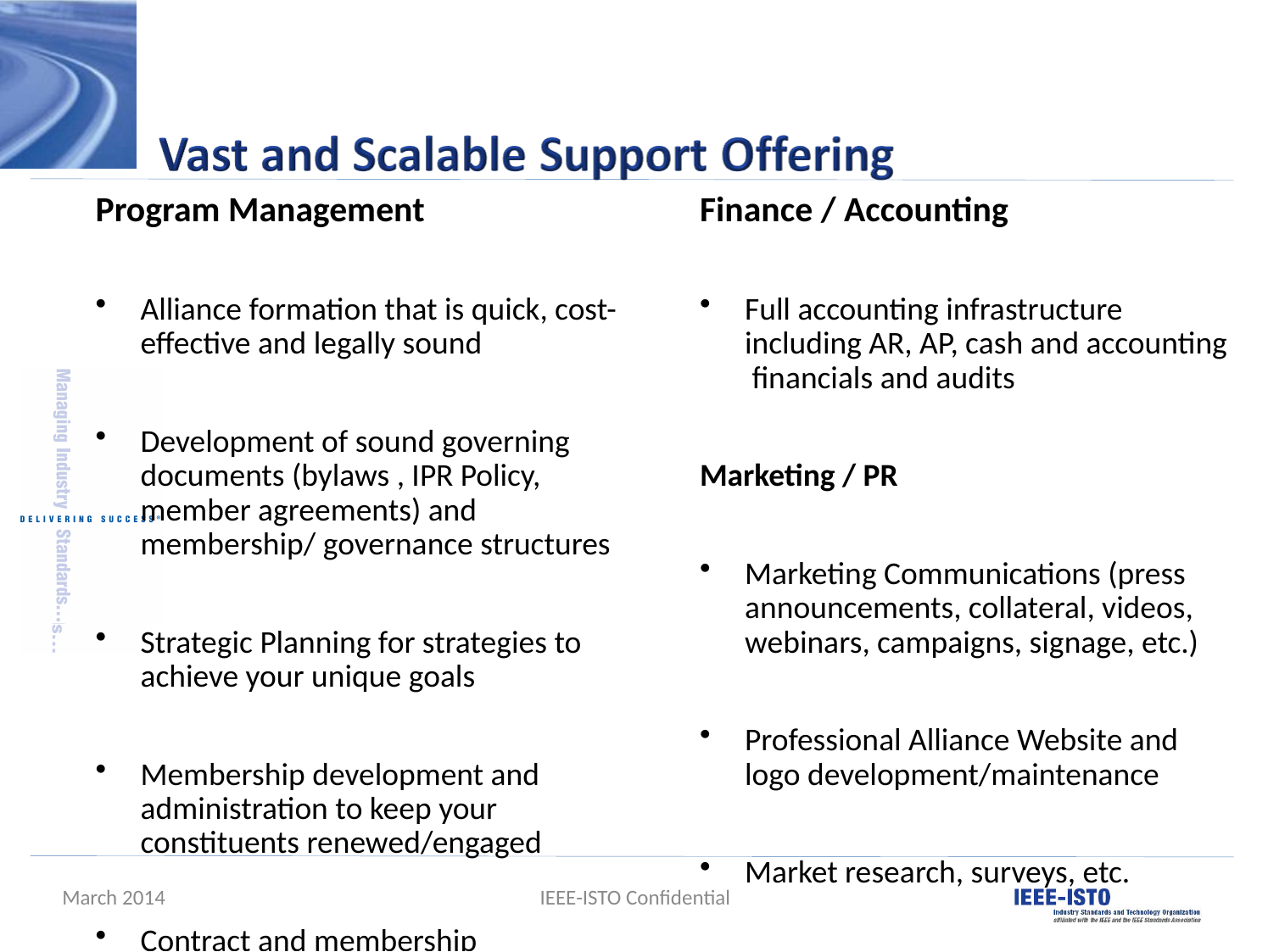

Program Management
Alliance formation that is quick, cost-effective and legally sound
Development of sound governing documents (bylaws , IPR Policy, member agreements) and membership/ governance structures
Strategic Planning for strategies to achieve your unique goals
Membership development and administration to keep your constituents renewed/engaged
Contract and membership administration
Legal administration handling risk exposure (antitrust), IP protection, trademarks, etc.
Finance / Accounting
Full accounting infrastructure including AR, AP, cash and accounting  financials and audits
Marketing / PR
Marketing Communications (press announcements, collateral, videos, webinars, campaigns, signage, etc.)
Professional Alliance Website and logo development/maintenance
Market research, surveys, etc.
Meeting/Conference Planning
Conformance, interoperability test & certification program support
IT
On-Line Support and Applications
March 2014
IEEE-ISTO Confidential